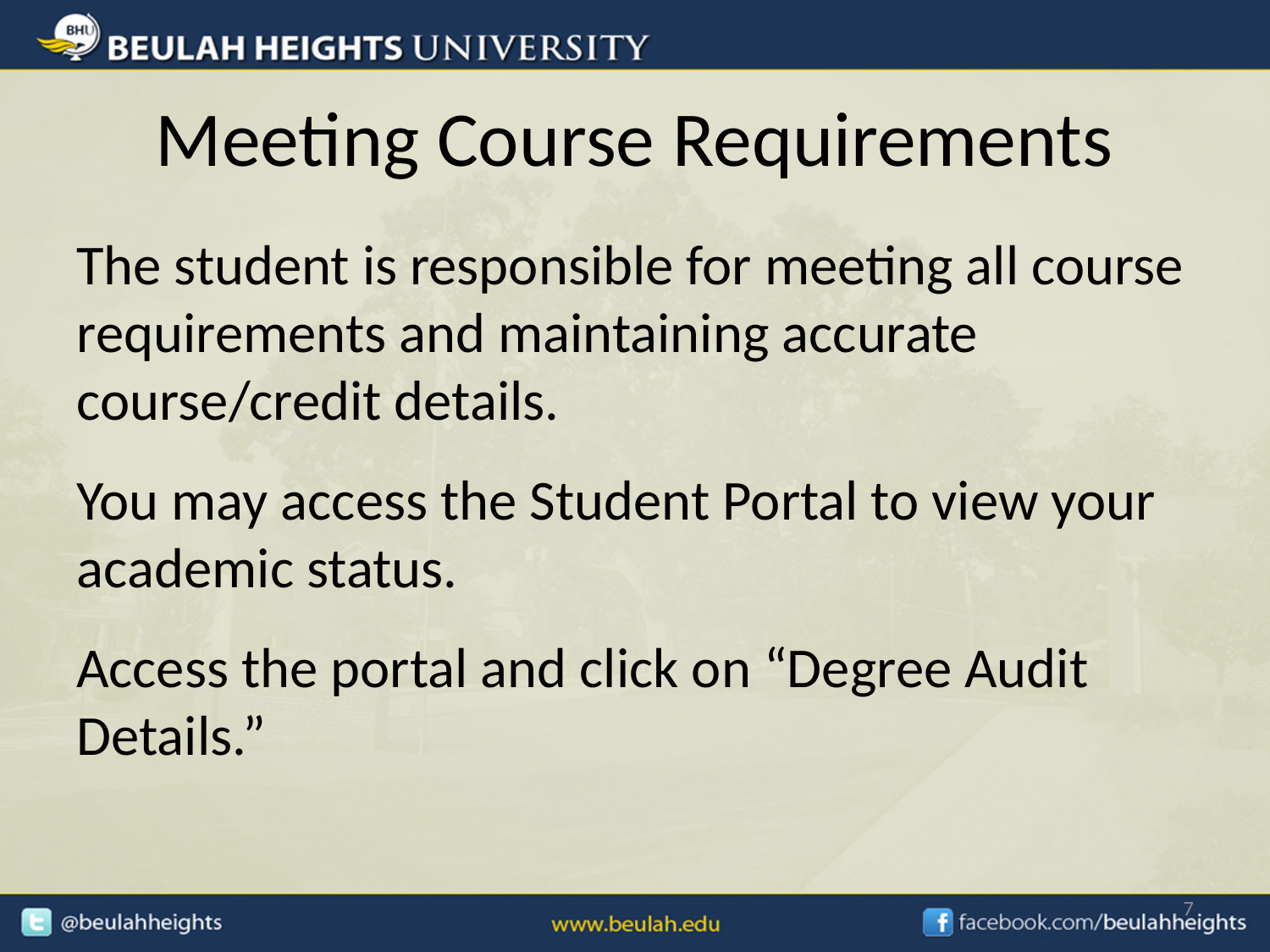

# Meeting Course Requirements
The student is responsible for meeting all course requirements and maintaining accurate course/credit details.
You may access the Student Portal to view your academic status.
Access the portal and click on “Degree Audit Details.”

7